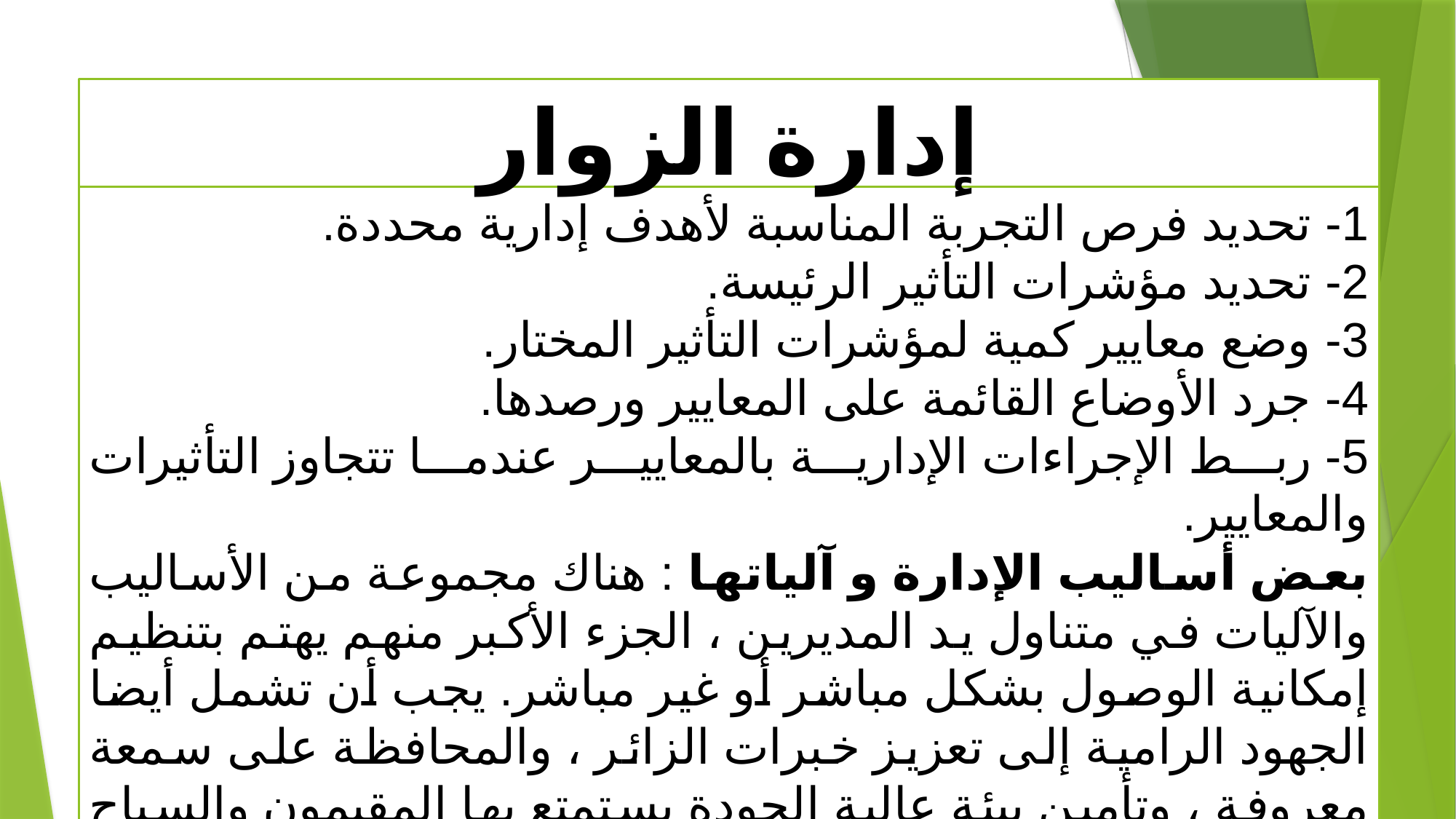

# إدارة الزوار
1- تحديد فرص التجربة المناسبة لأهدف إدارية محددة.
2- تحديد مؤشرات التأثير الرئيسة.
3- وضع معايير كمية لمؤشرات التأثير المختار.
4- جرد الأوضاع القائمة على المعايير ورصدها.
5- ربط الإجراءات الإدارية بالمعايير عندما تتجاوز التأثيرات والمعايير.
بعض أساليب الإدارة و آلياتها : هناك مجموعة من الأساليب والآليات في متناول يد المديرين ، الجزء الأكبر منهم يهتم بتنظيم إمكانية الوصول بشكل مباشر أو غير مباشر. يجب أن تشمل أيضا الجهود الرامية إلى تعزيز خبرات الزائر ، والمحافظة على سمعة معروفة ، وتأمين بيئة عالية الجودة يستمتع بها المقيمون والسياح على حد سواء ، وتركز الآليات والأساليب لإدارة زوار التراث على الفقرات الفرعية التالية :